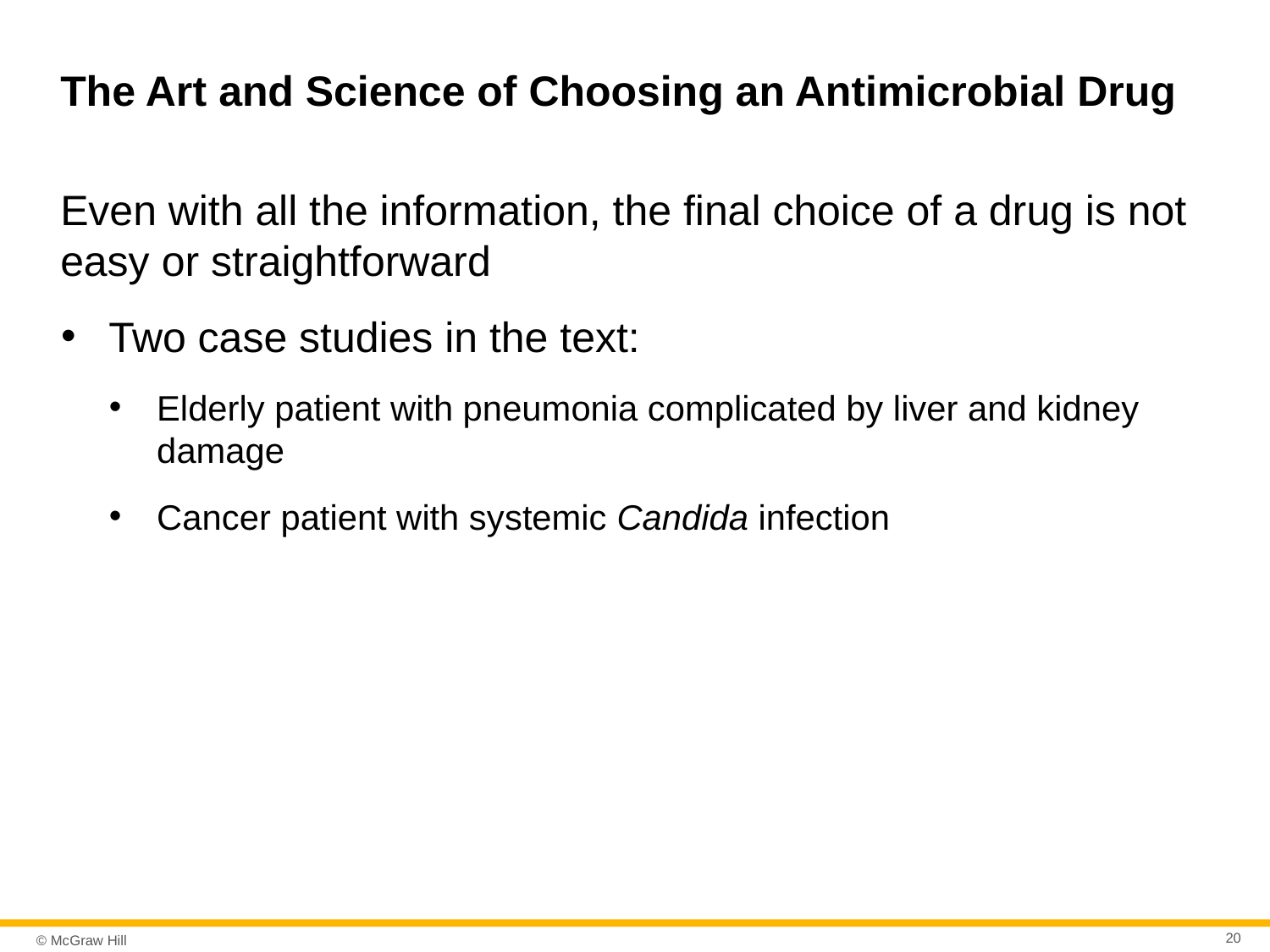

# The Art and Science of Choosing an Antimicrobial Drug
Even with all the information, the final choice of a drug is not easy or straightforward
Two case studies in the text:
Elderly patient with pneumonia complicated by liver and kidney damage
Cancer patient with systemic Candida infection